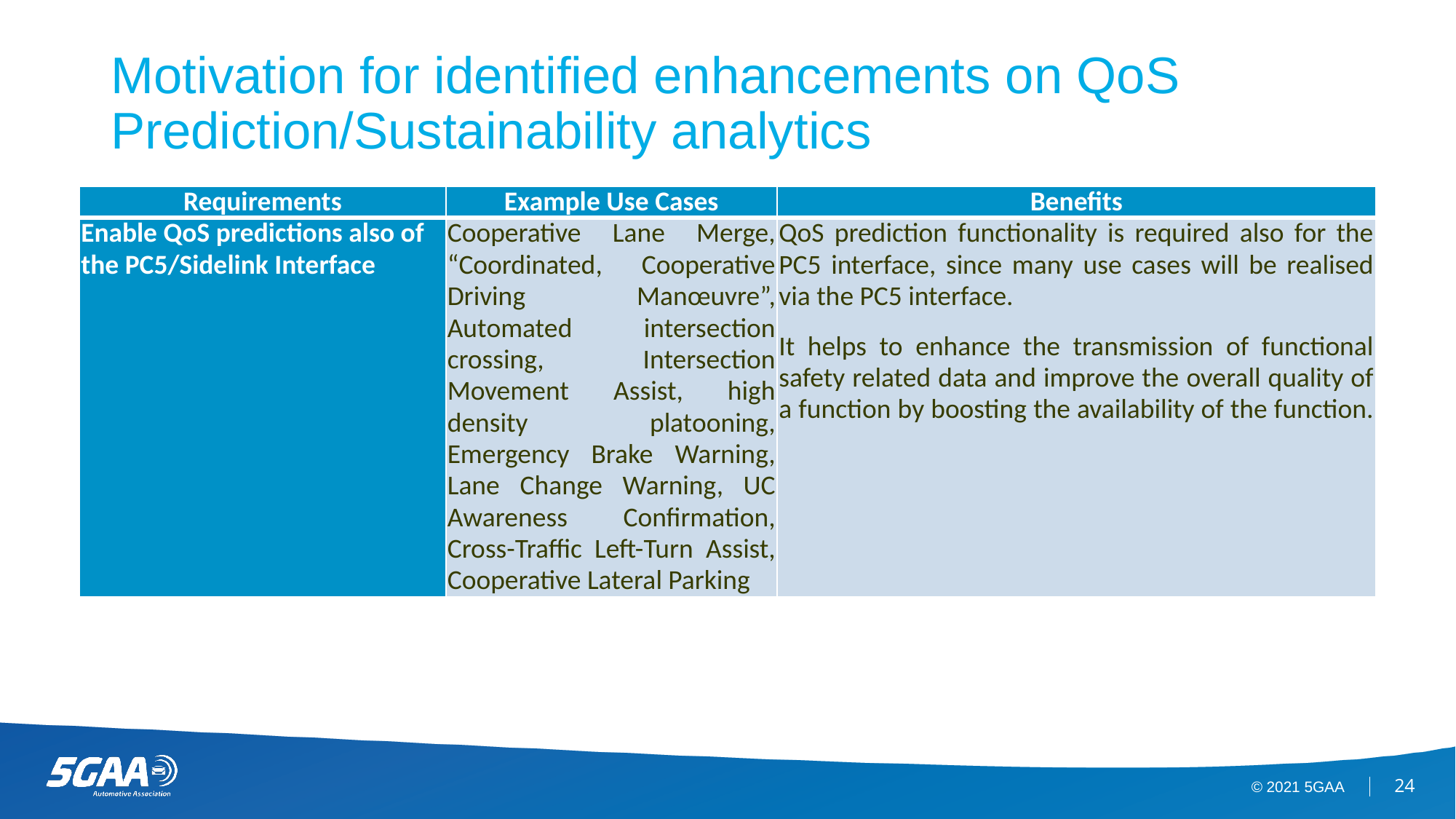

# Motivation for identified enhancements on QoS Prediction/Sustainability analytics
| Requirements | Example Use Cases | Benefits |
| --- | --- | --- |
| Enable QoS predictions also of the PC5/Sidelink Interface | Cooperative Lane Merge, “Coordinated, Cooperative Driving Manœuvre”, Automated intersection crossing, Intersection Movement Assist, high density platooning, Emergency Brake Warning, Lane Change Warning, UC Awareness Confirmation, Cross-Traffic Left-Turn Assist, Cooperative Lateral Parking | QoS prediction functionality is required also for the PC5 interface, since many use cases will be realised via the PC5 interface. It helps to enhance the transmission of functional safety related data and improve the overall quality of a function by boosting the availability of the function. |